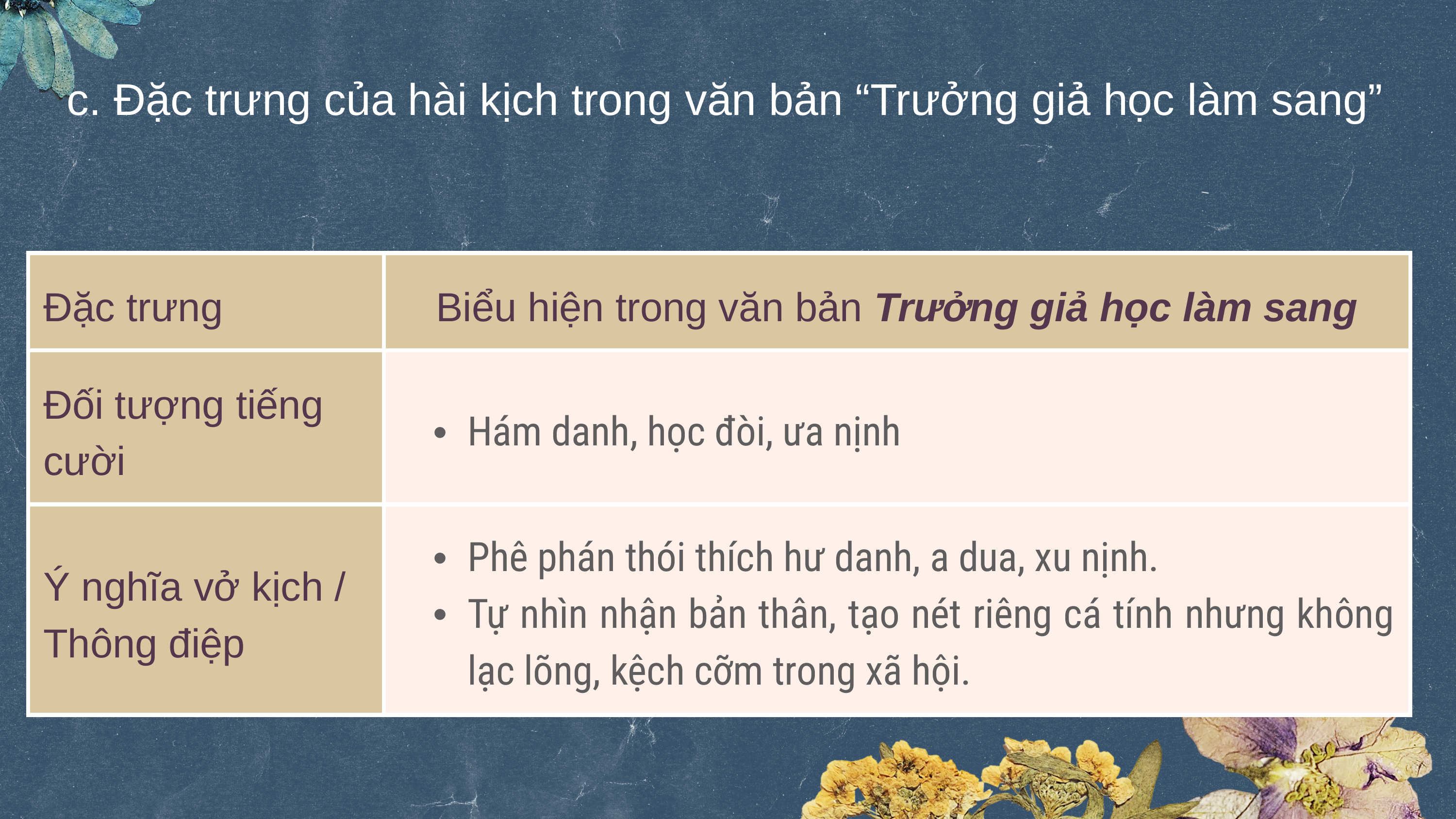

c. Đặc trưng của hài kịch trong văn bản “Trưởng giả học làm sang”
| Đặc trưng | Biểu hiện trong văn bản Trưởng giả học làm sang |
| --- | --- |
| Đối tượng tiếng cười | Hám danh, học đòi, ưa nịnh |
| Ý nghĩa vở kịch / Thông điệp | Phê phán thói thích hư danh, a dua, xu nịnh. Tự nhìn nhận bản thân, tạo nét riêng cá tính nhưng không lạc lõng, kệch cỡm trong xã hội. |